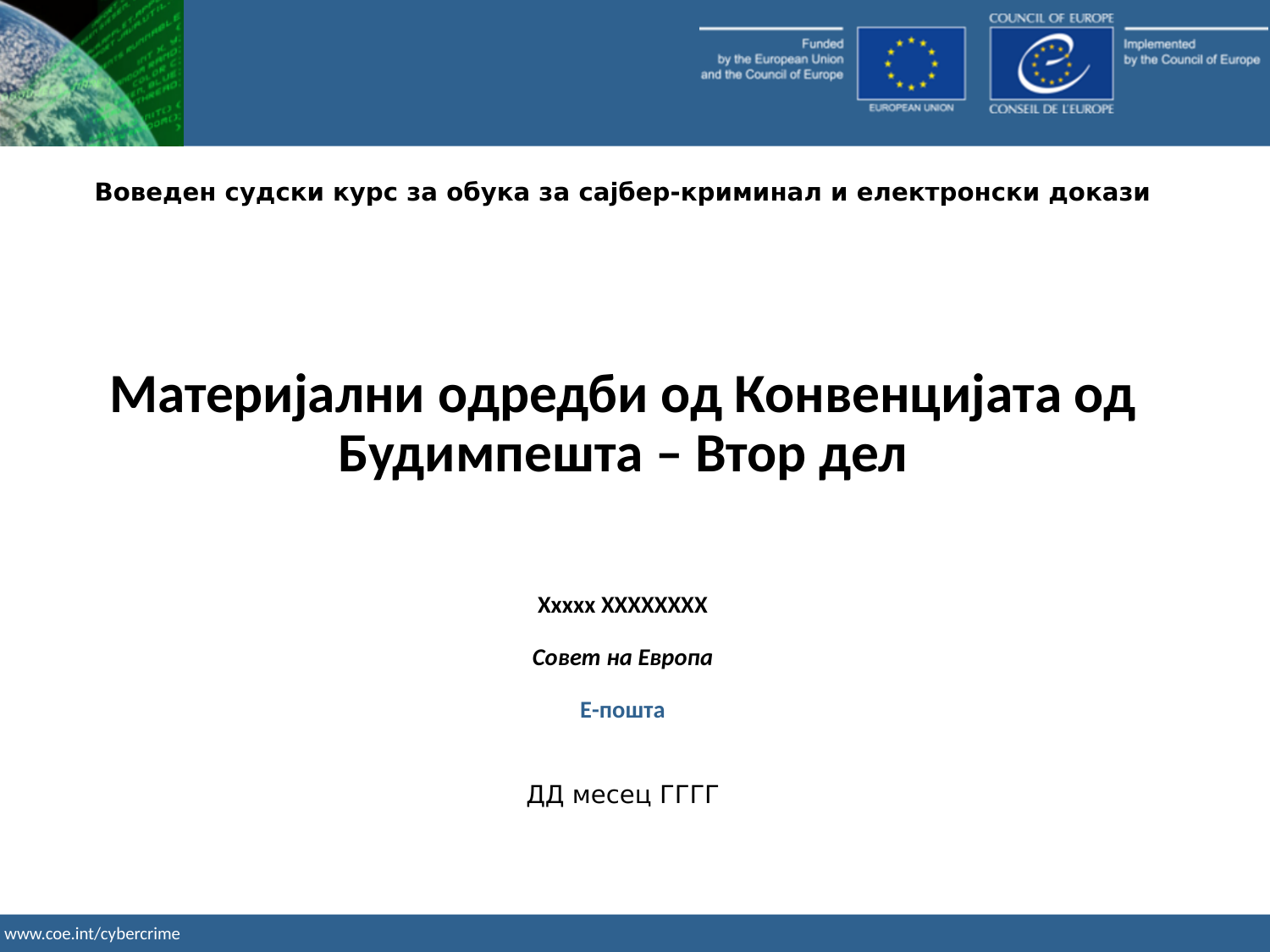

Воведен судски курс за обука за сајбер-криминал и електронски докази
Mатеријални одредби од Конвенцијата од Будимпешта – Втор дел

Xxxxx XXXXXXXX

Совет на Европа

Е-пошта

ДД месец ГГГГ